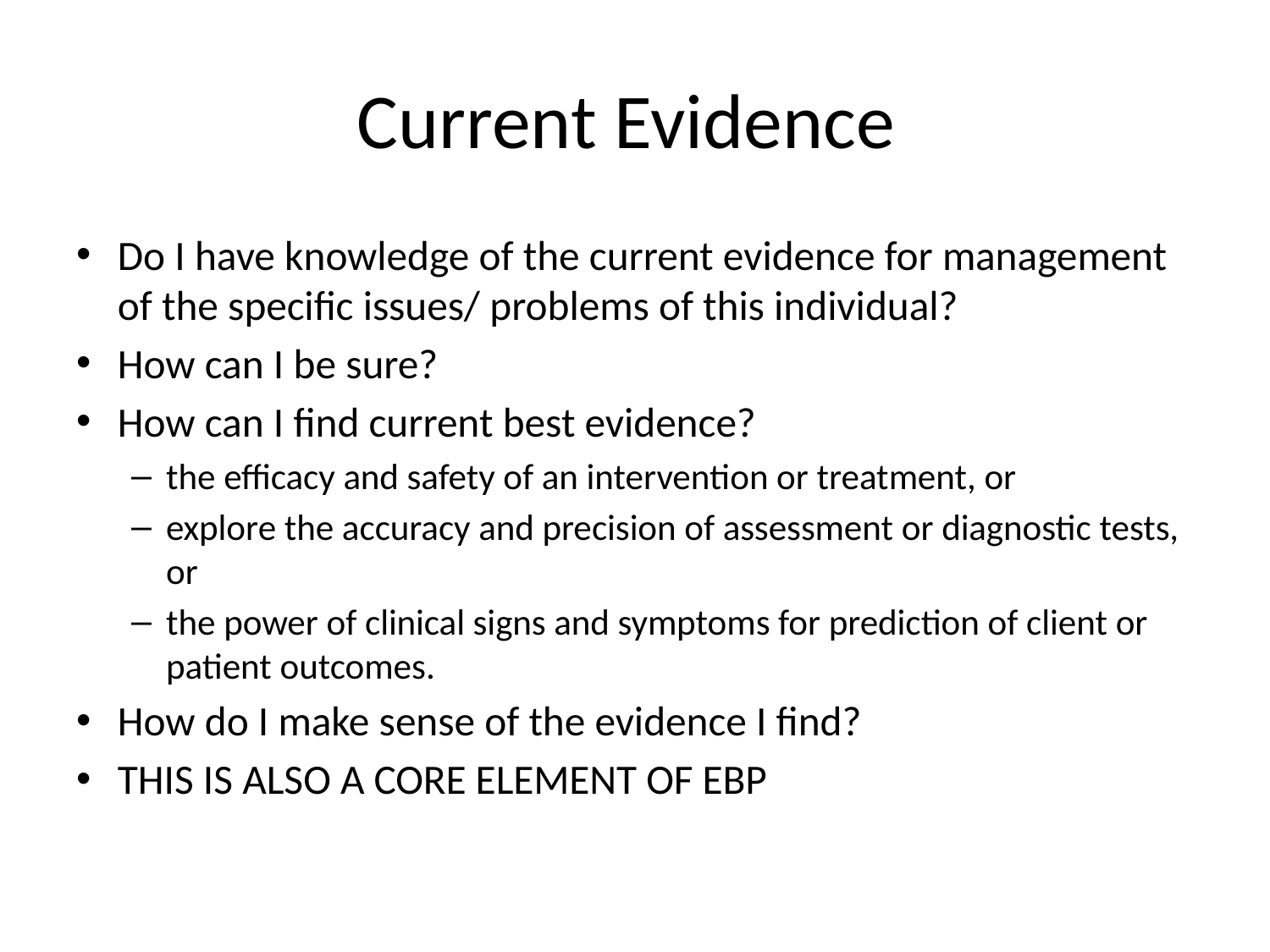

# Current Evidence
Do I have knowledge of the current evidence for management of the specific issues/ problems of this individual?
How can I be sure?
How can I find current best evidence?
the efficacy and safety of an intervention or treatment, or
explore the accuracy and precision of assessment or diagnostic tests, or
the power of clinical signs and symptoms for prediction of client or patient outcomes.
How do I make sense of the evidence I find?
THIS IS ALSO A CORE ELEMENT OF EBP